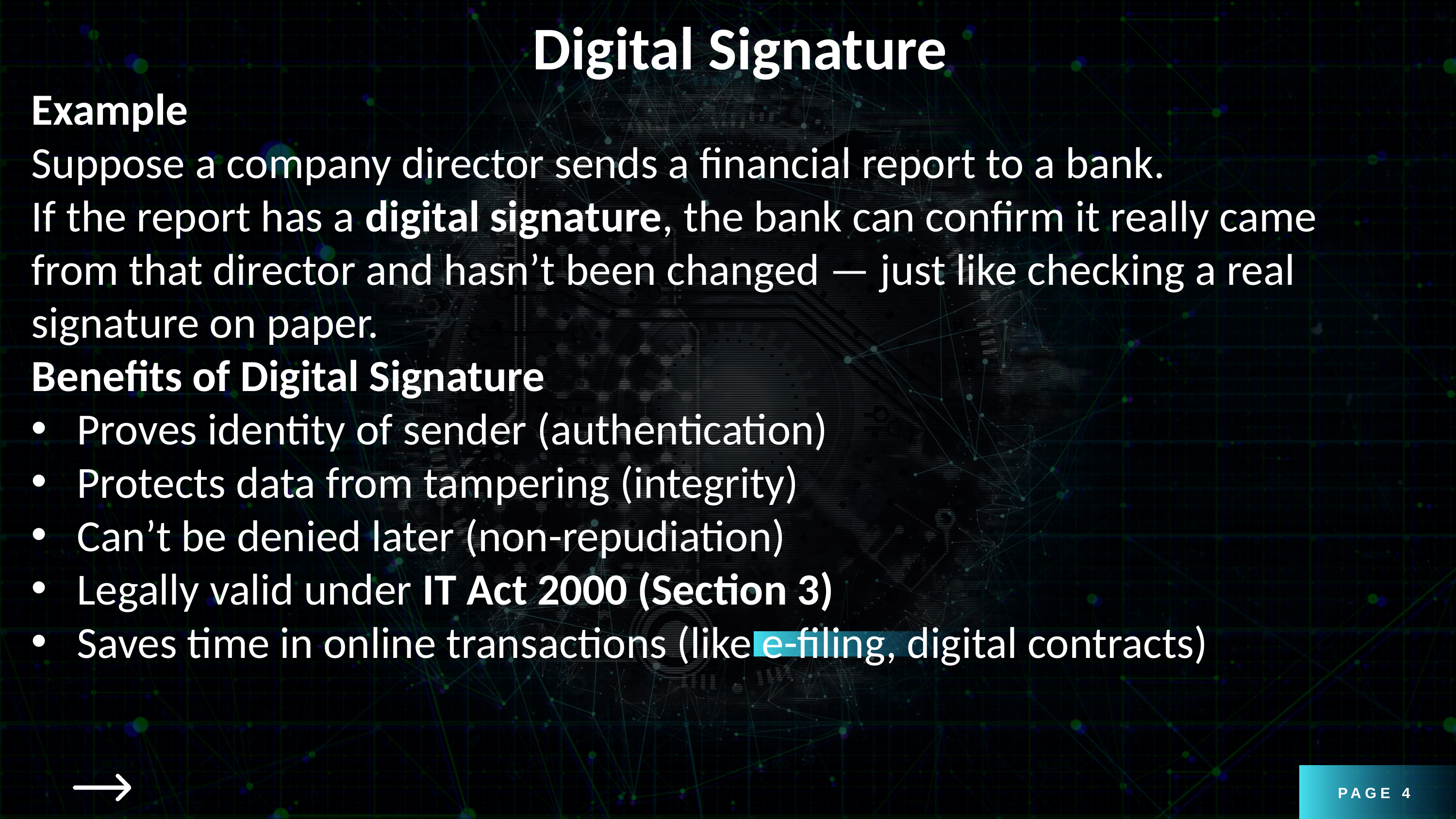

Digital Signature
Example
Suppose a company director sends a financial report to a bank.
If the report has a digital signature, the bank can confirm it really came from that director and hasn’t been changed — just like checking a real signature on paper.
Benefits of Digital Signature
Proves identity of sender (authentication)
Protects data from tampering (integrity)
Can’t be denied later (non-repudiation)
Legally valid under IT Act 2000 (Section 3)
Saves time in online transactions (like e-filing, digital contracts)

PAGE 4